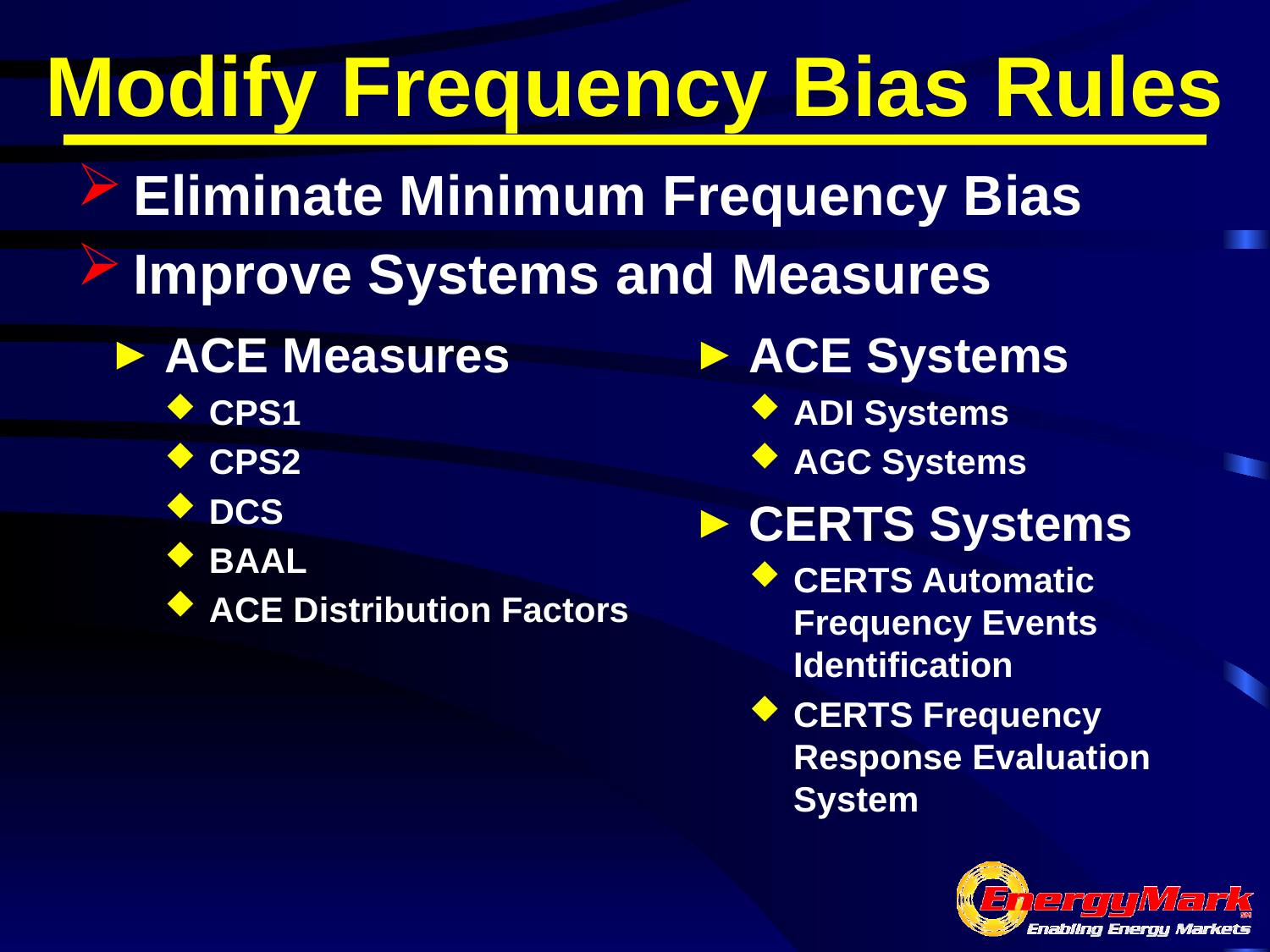

# Modify Frequency Bias Rules
Eliminate Minimum Frequency Bias
Improve Systems and Measures

ACE Measures
CPS1
CPS2
DCS
BAAL
ACE Distribution Factors
ACE Systems
ADI Systems
AGC Systems
CERTS Systems
CERTS Automatic Frequency Events Identification
CERTS Frequency Response Evaluation System